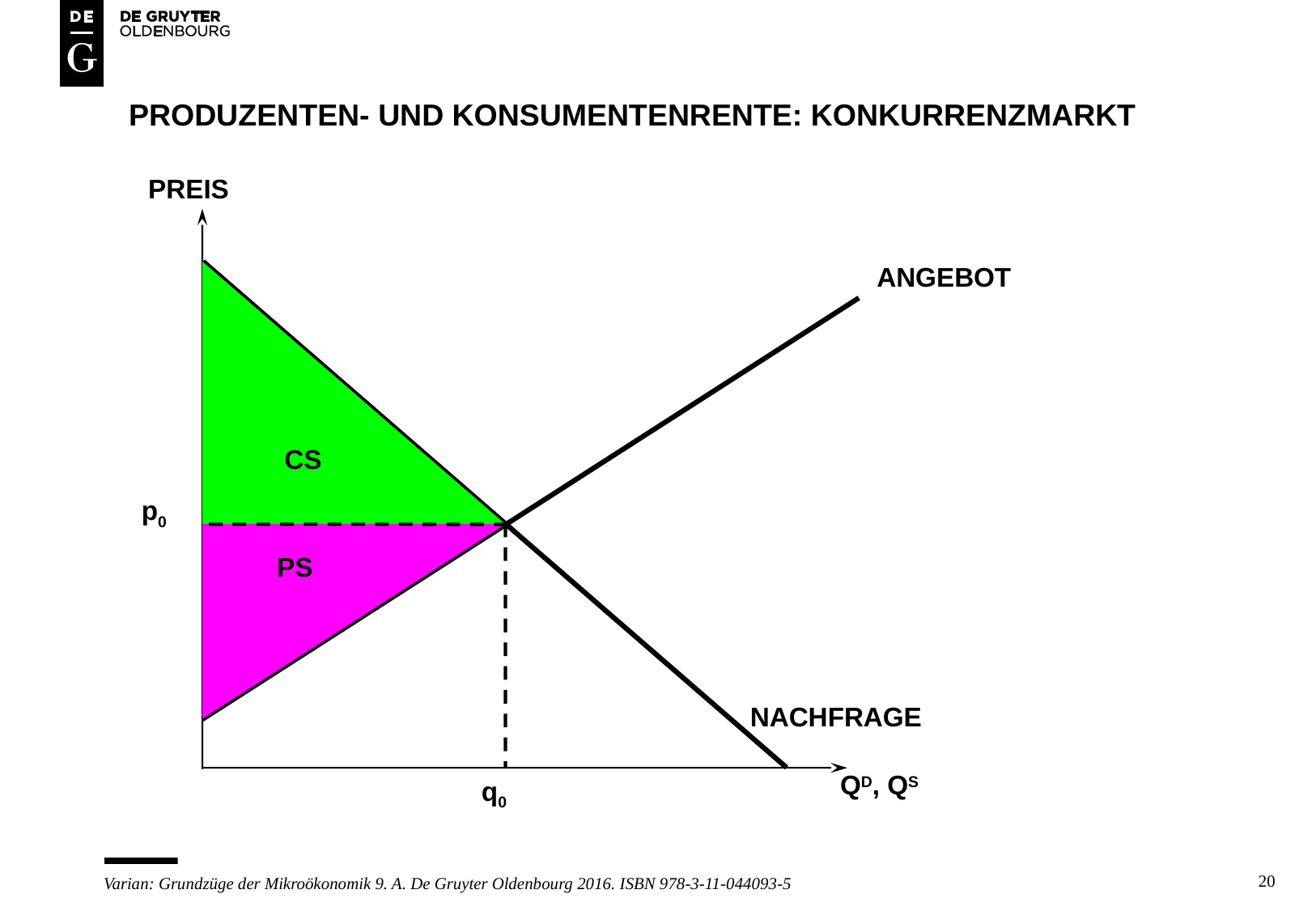

# Produzenten- und konsumentenrente: konkurrenzmarkt

PREIS

ANGEBOT
CS

p0

PS
NACHFRAGE
QD, QS

q0
20
Varian: Grundzüge der Mikroökonomik 9. A. De Gruyter Oldenbourg 2016. ISBN 978-3-11-044093-5